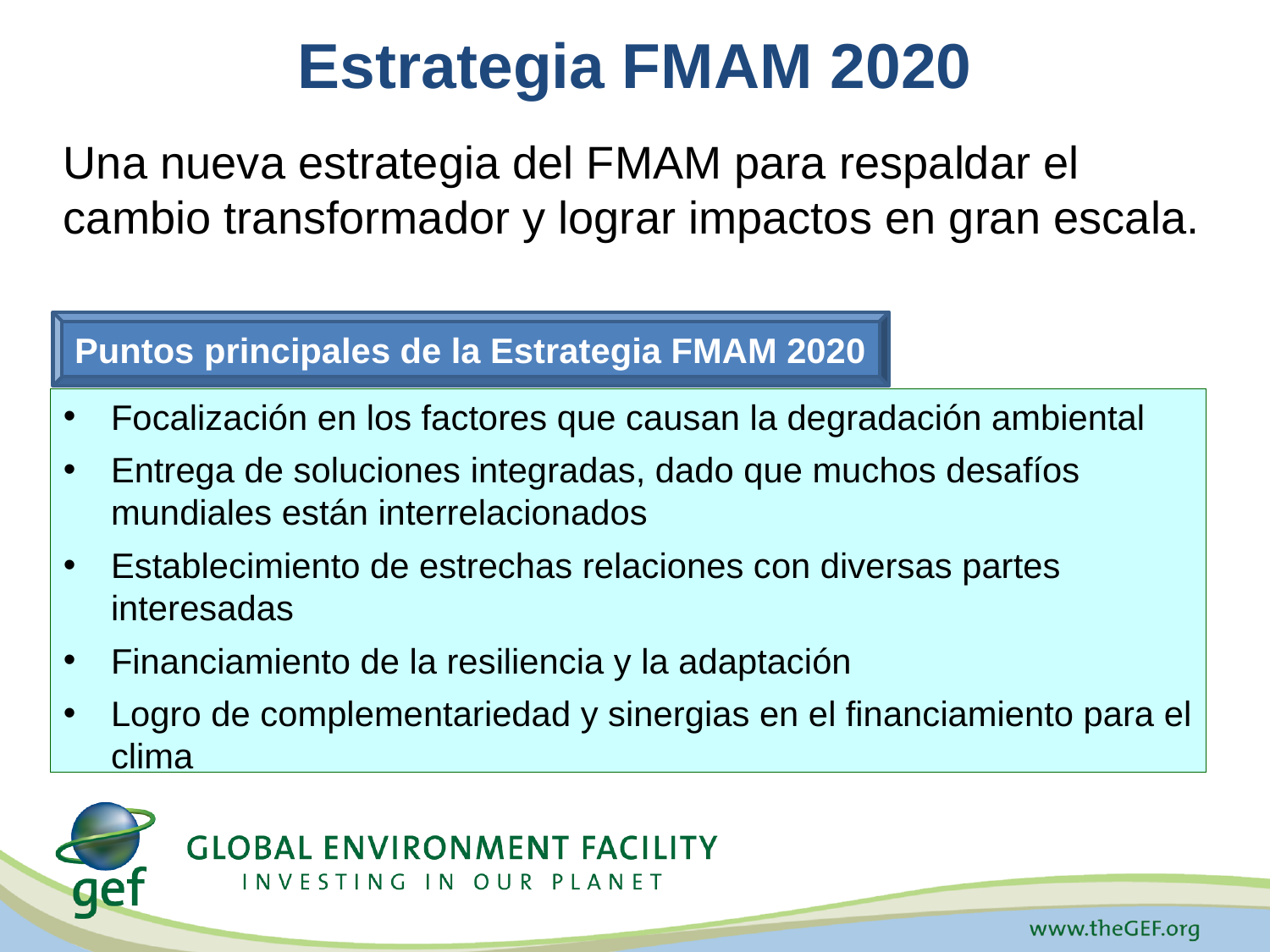

# Estrategia FMAM 2020
Una nueva estrategia del FMAM para respaldar el cambio transformador y lograr impactos en gran escala.
Puntos principales de la Estrategia FMAM 2020
Focalización en los factores que causan la degradación ambiental
Entrega de soluciones integradas, dado que muchos desafíos mundiales están interrelacionados
Establecimiento de estrechas relaciones con diversas partes interesadas
Financiamiento de la resiliencia y la adaptación
Logro de complementariedad y sinergias en el financiamiento para el clima